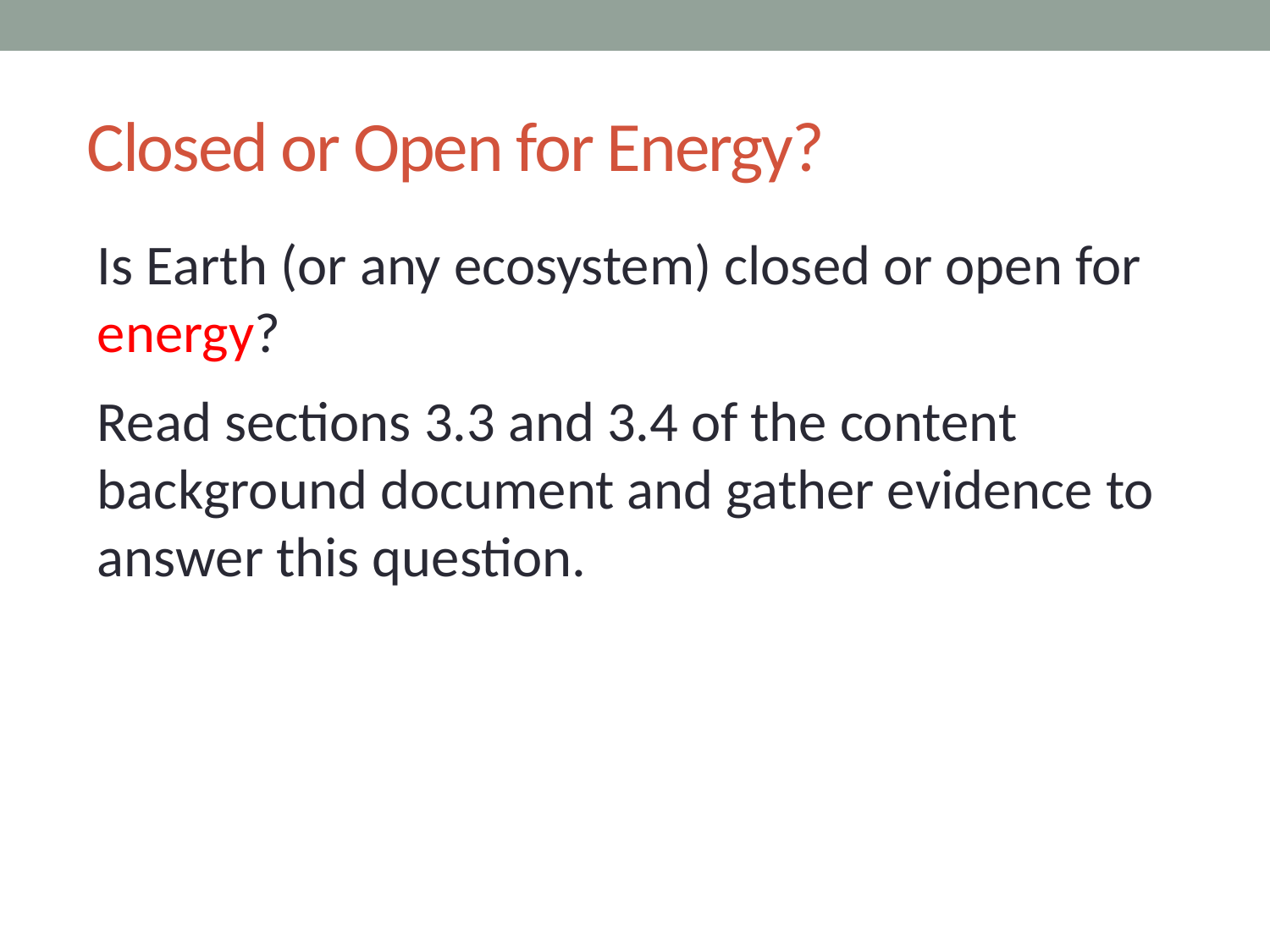

# Closed or Open for Energy?
Is Earth (or any ecosystem) closed or open for energy?
Read sections 3.3 and 3.4 of the content background document and gather evidence to answer this question.